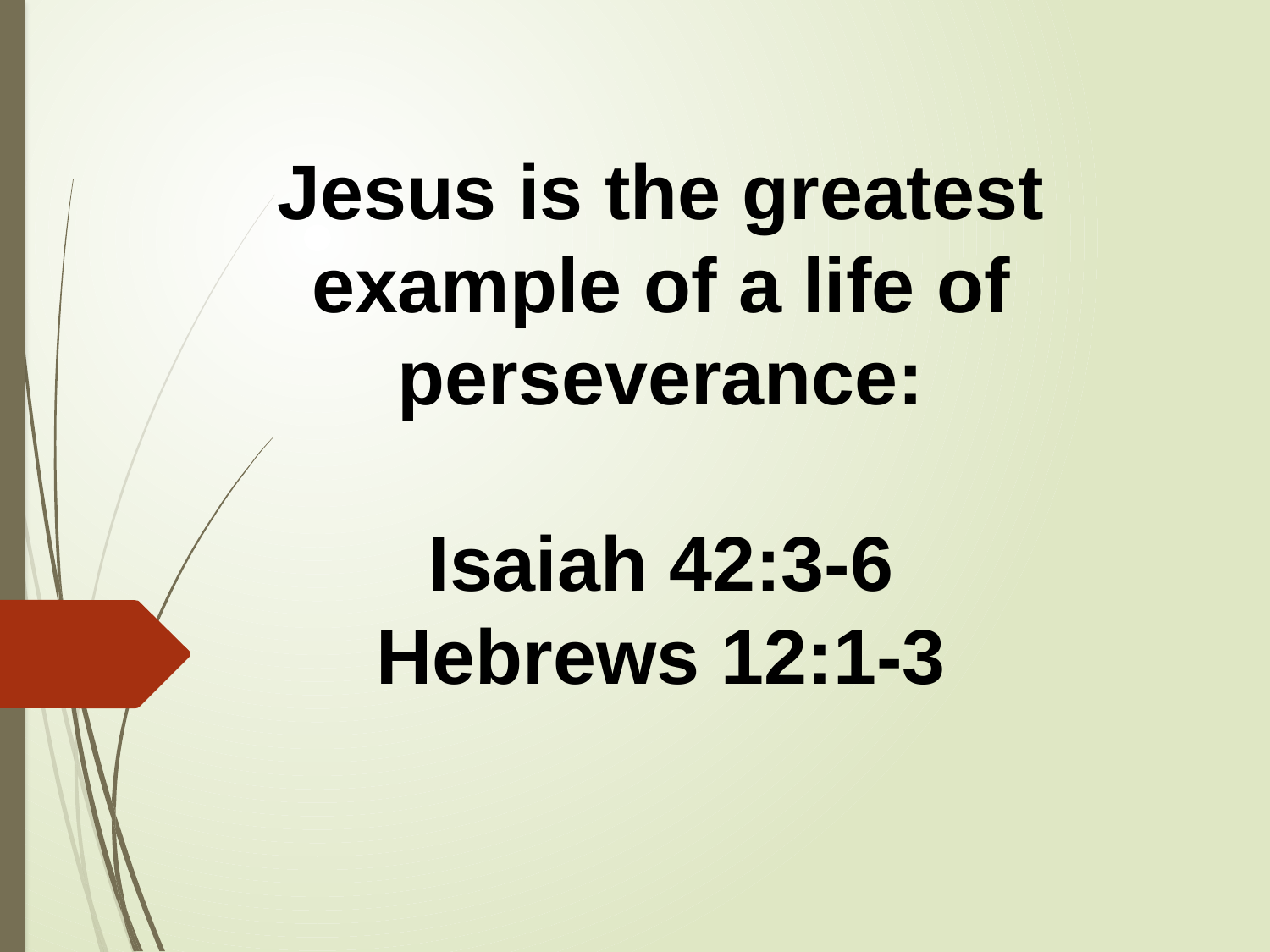

Jesus is the greatest example of a life of perseverance:

Isaiah 42:3-6
Hebrews 12:1-3